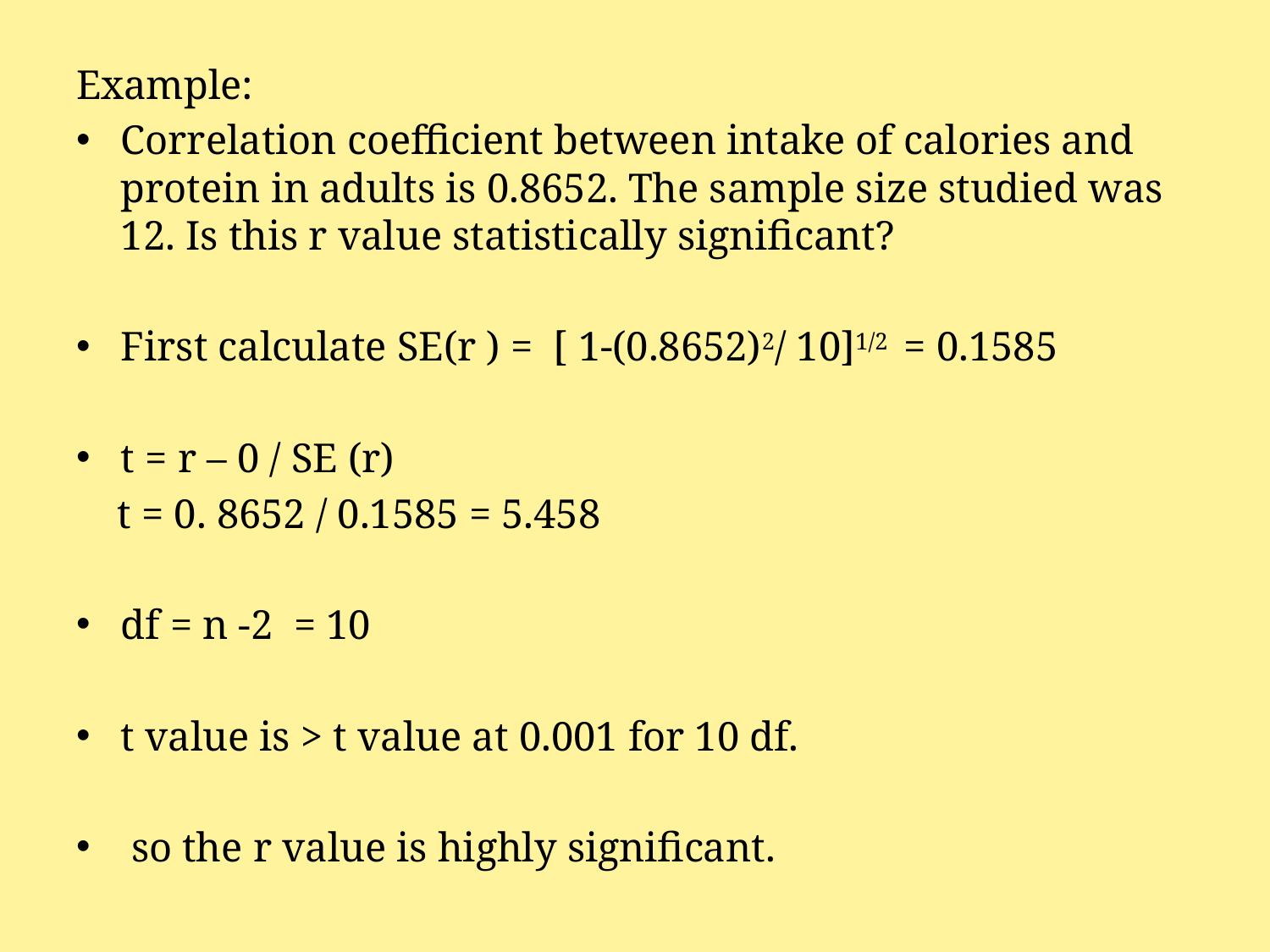

#
Example:
Correlation coefficient between intake of calories and protein in adults is 0.8652. The sample size studied was 12. Is this r value statistically significant?

First calculate SE(r ) =  [ 1-(0.8652)2/ 10]1/2  = 0.1585

t = r – 0 / SE (r)
    t = 0. 8652 / 0.1585 = 5.458

df = n -2  = 10

t value is > t value at 0.001 for 10 df.

 so the r value is highly significant.